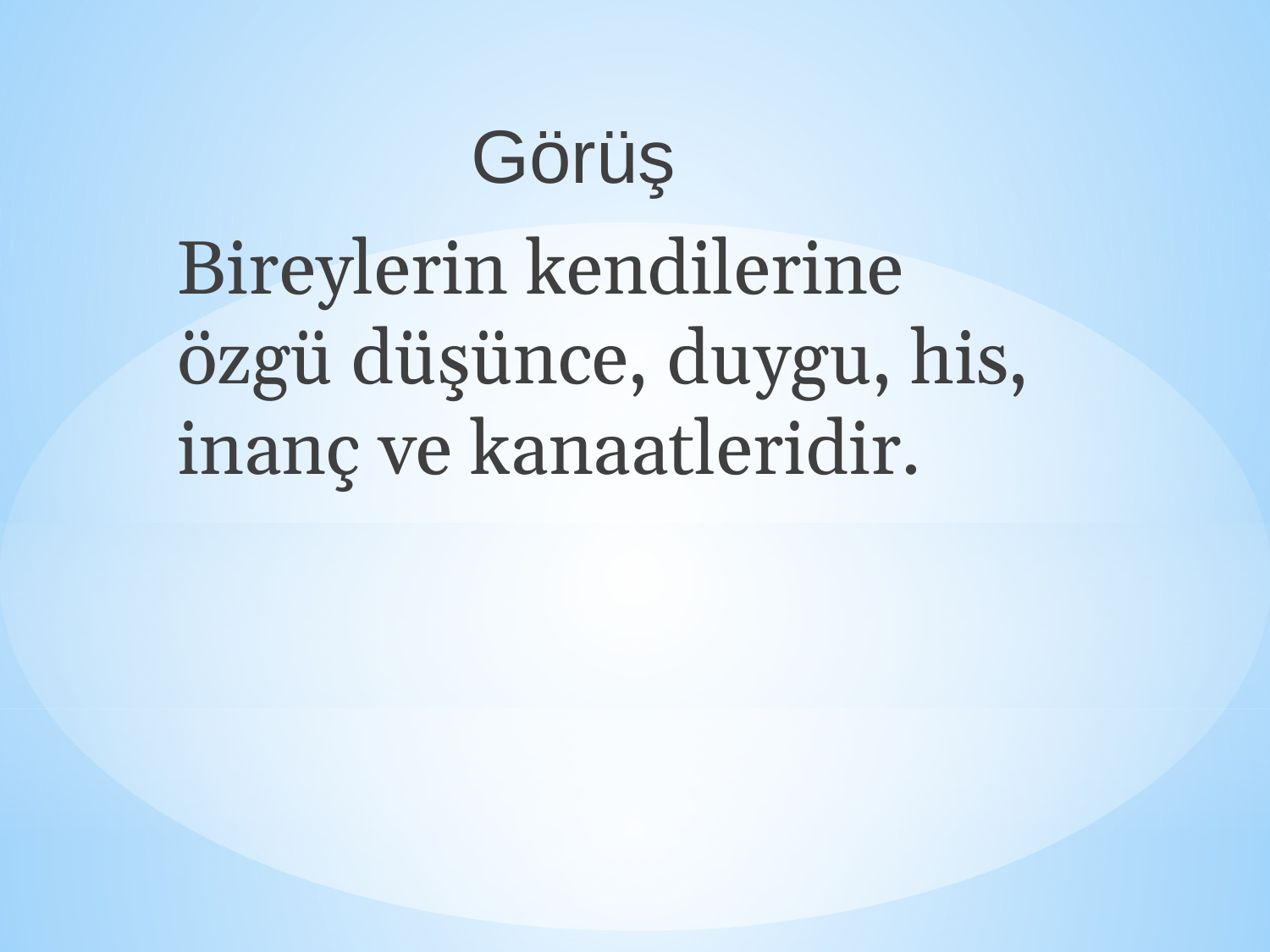

Görüş
Bireylerin kendilerine özgü düşünce, duygu, his, inanç ve kanaatleridir.
#